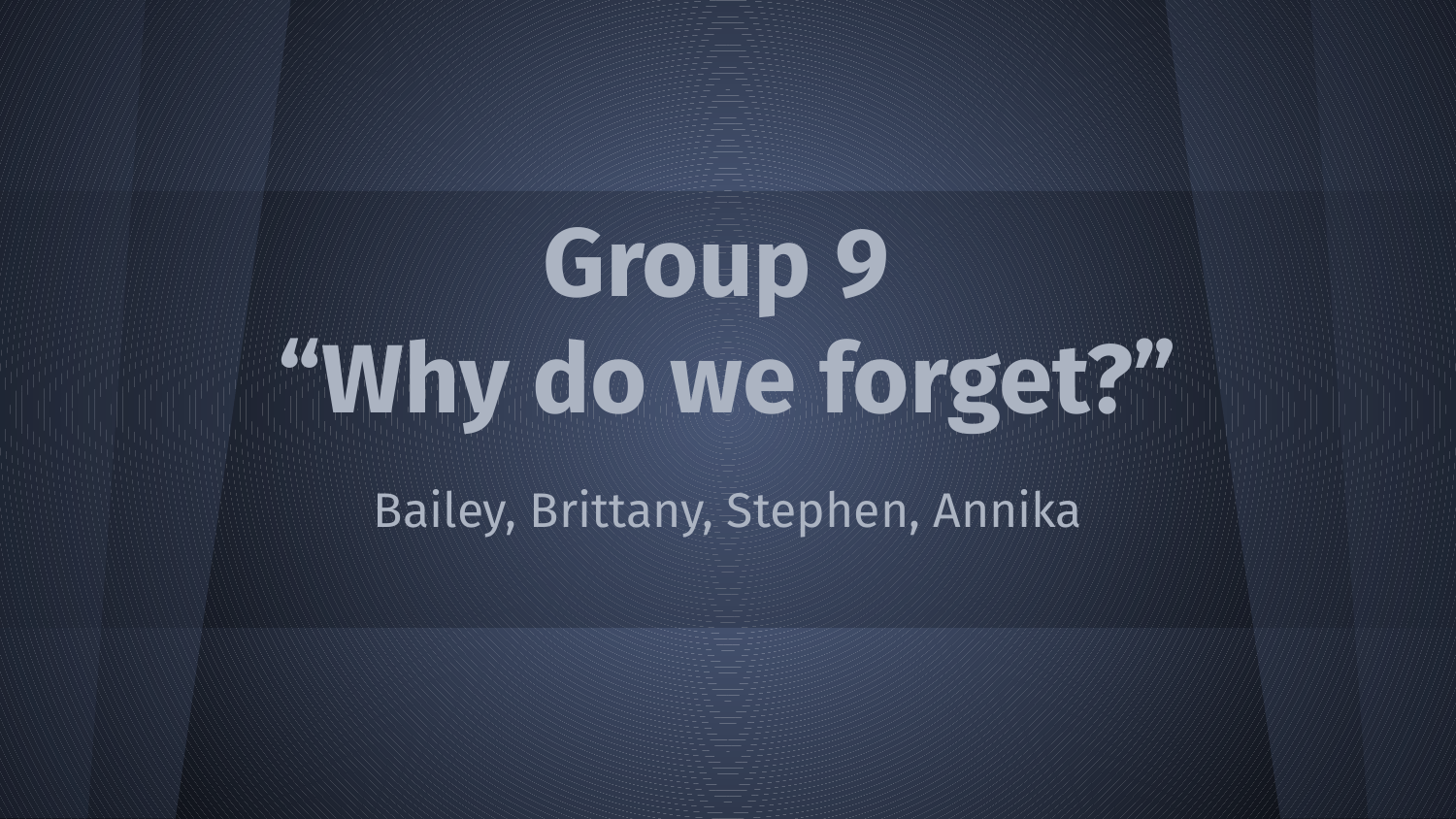

# Group 9
“Why do we forget?”
Bailey, Brittany, Stephen, Annika